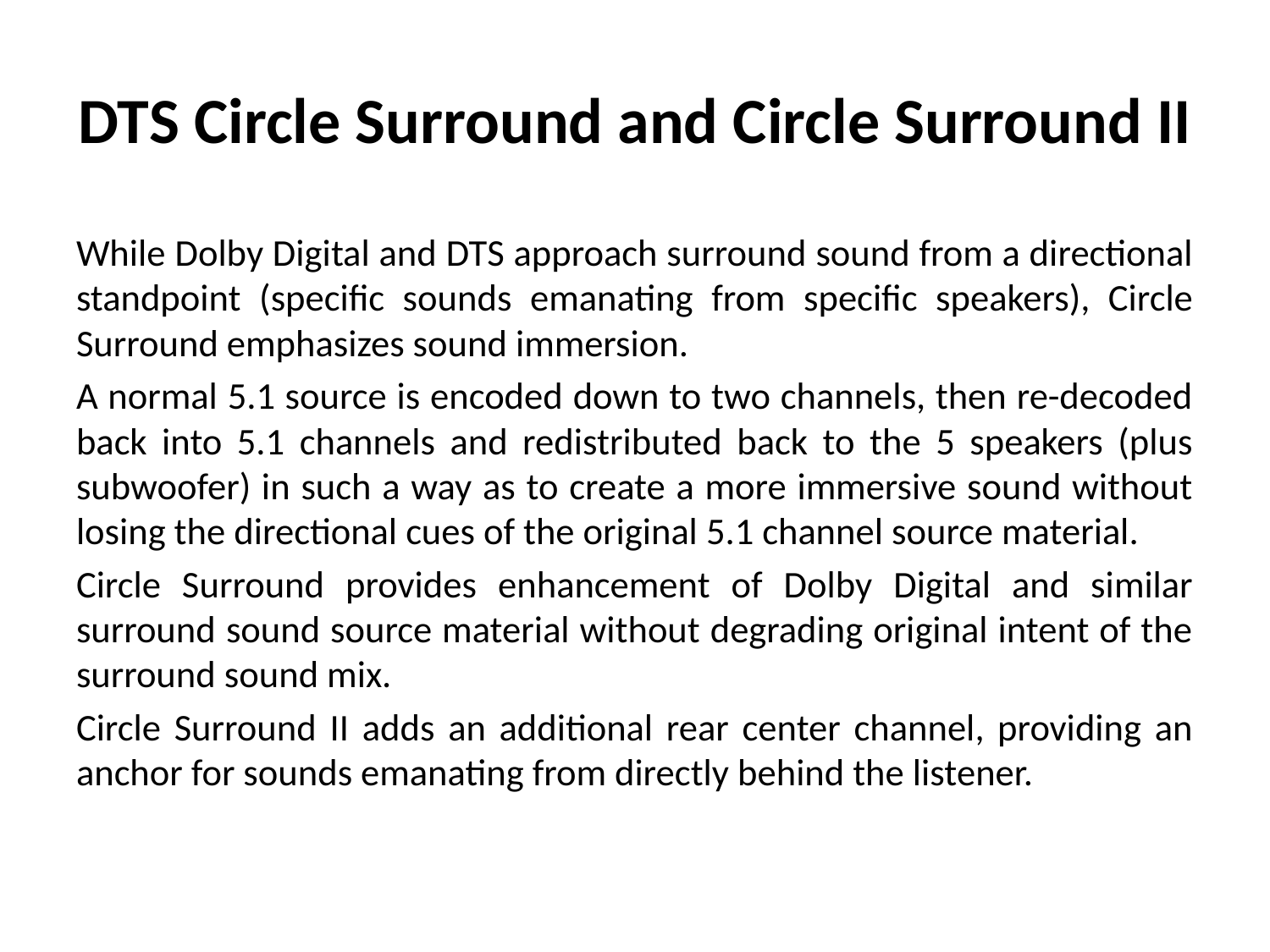

# DTS Circle Surround and Circle Surround II
While Dolby Digital and DTS approach surround sound from a directional standpoint (specific sounds emanating from specific speakers), Circle Surround emphasizes sound immersion.
A normal 5.1 source is encoded down to two channels, then re-decoded back into 5.1 channels and redistributed back to the 5 speakers (plus subwoofer) in such a way as to create a more immersive sound without losing the directional cues of the original 5.1 channel source material.
Circle Surround provides enhancement of Dolby Digital and similar surround sound source material without degrading original intent of the surround sound mix.
Circle Surround II adds an additional rear center channel, providing an anchor for sounds emanating from directly behind the listener.